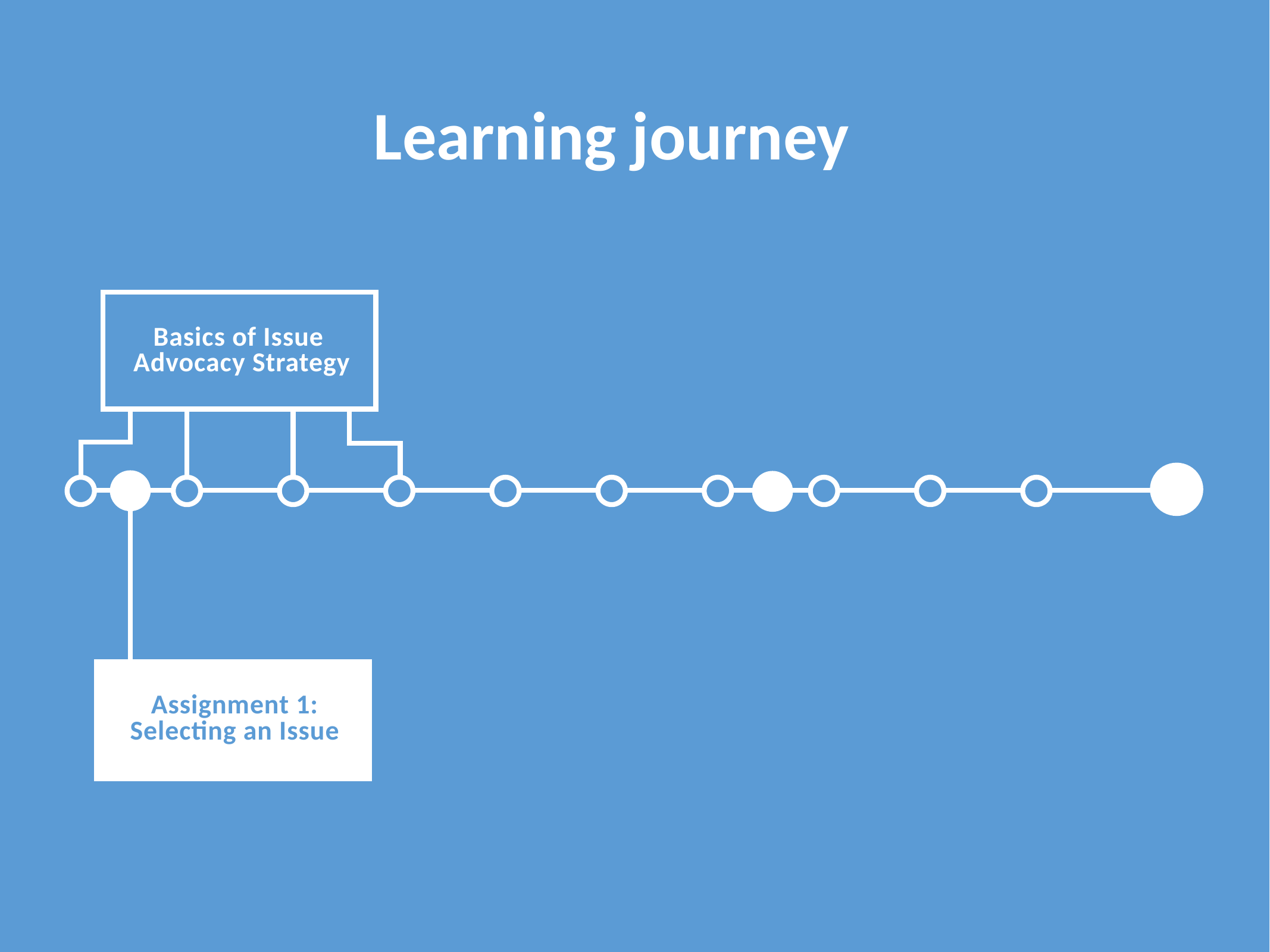

Learning journey

Basics of Issue
Advocacy Strategy

Assignment 1:
Selecting an Issue